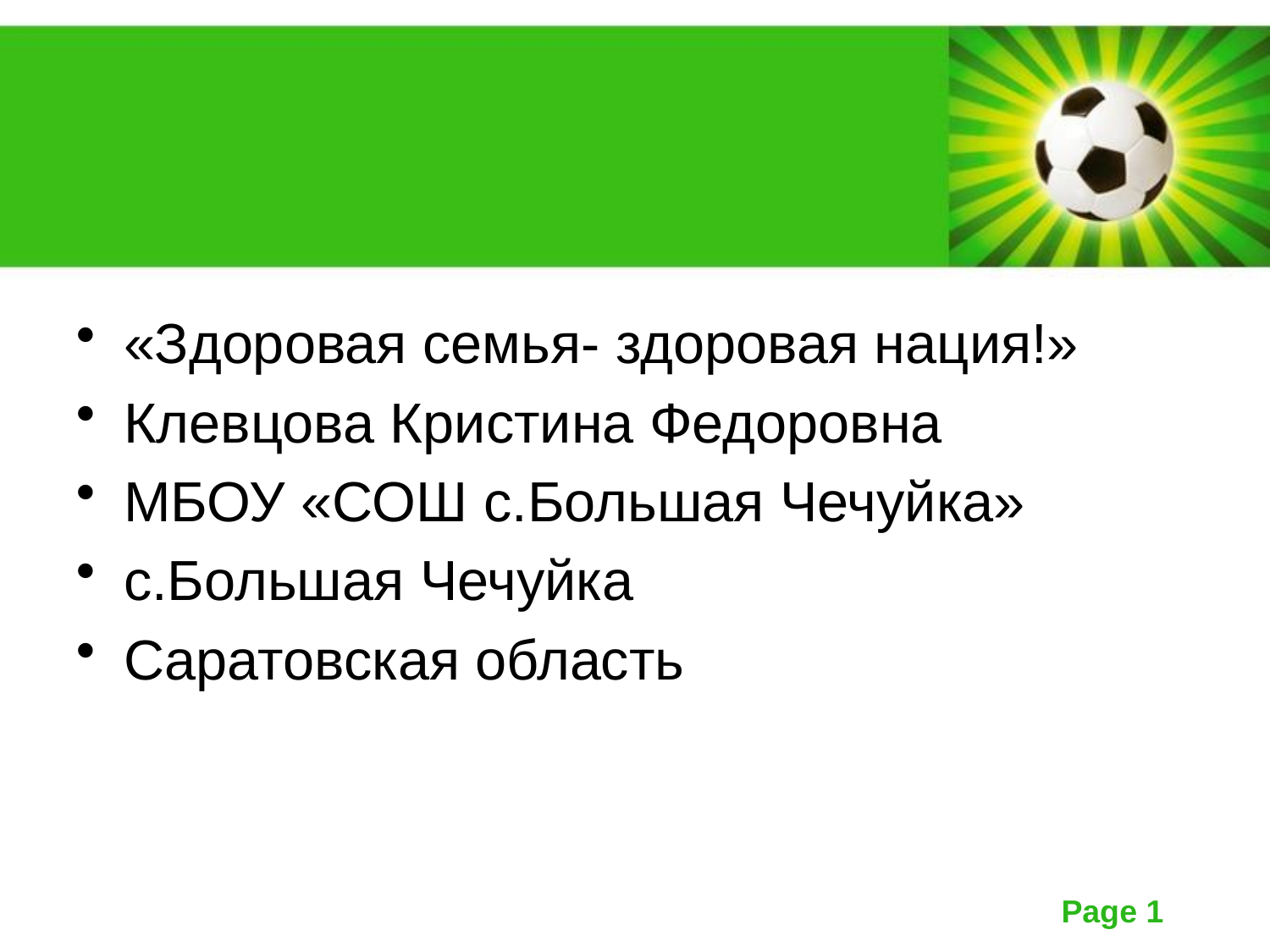

#

«Здоровая семья- здоровая нация!»
Клевцова Кристина Федоровна
МБОУ «СОШ с.Большая Чечуйка»
с.Большая Чечуйка
Саратовская область